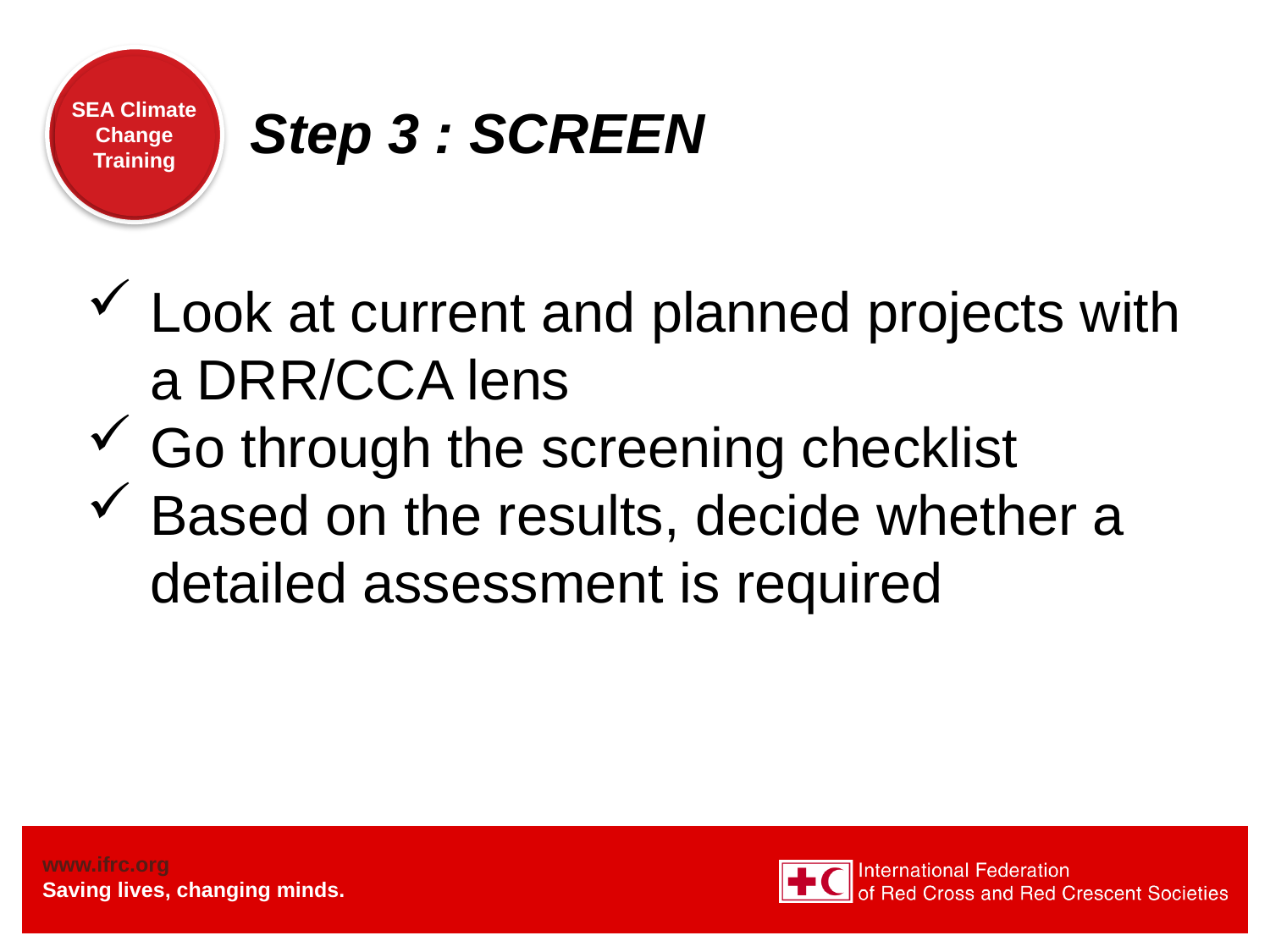

Step 3 : SCREEN
Look at current and planned projects with a DRR/CCA lens
Go through the screening checklist
Based on the results, decide whether a detailed assessment is required